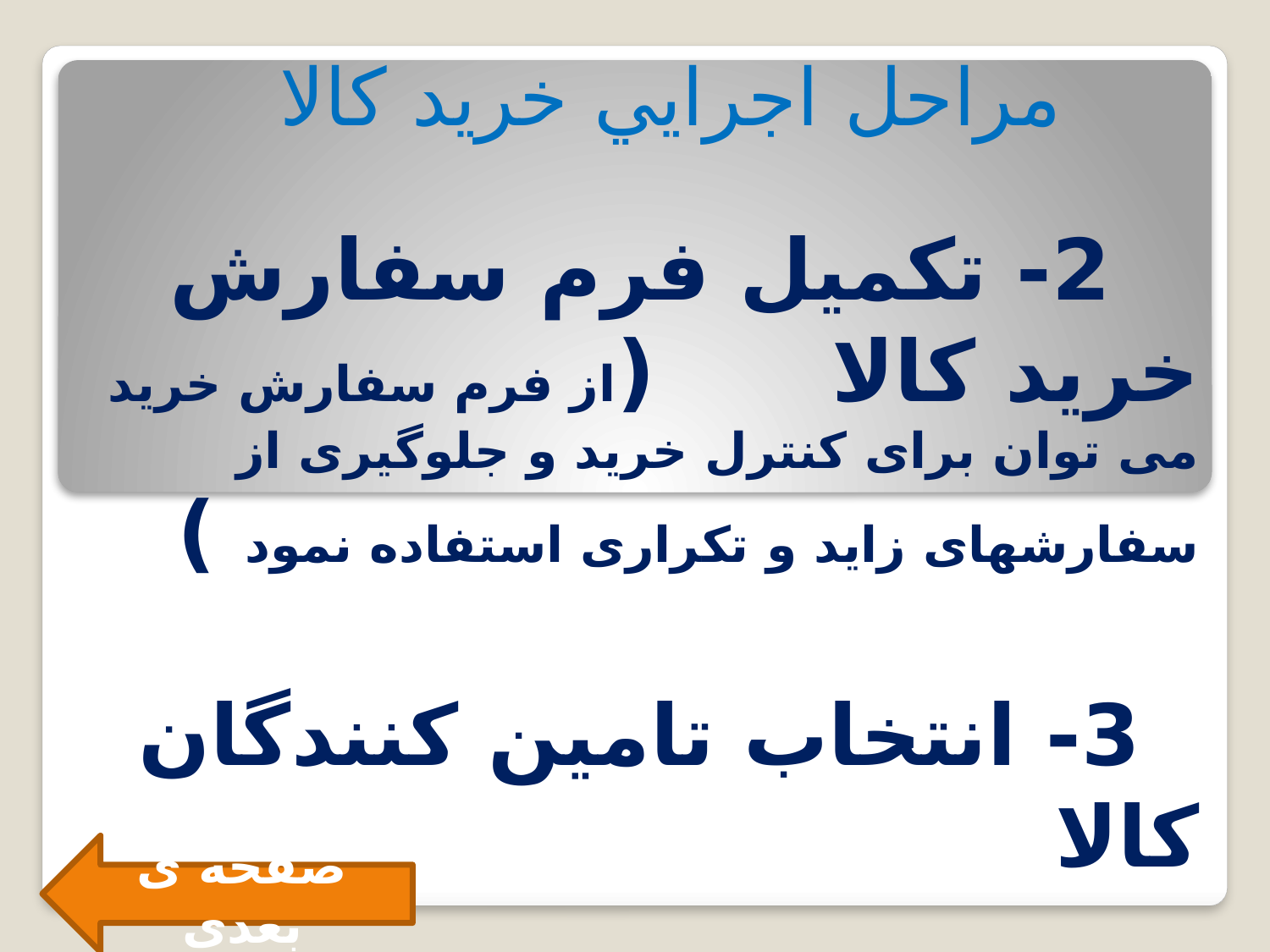

# مراحل اجرايي خريد كالا

   2- تكميل فرم سفارش خريد كالا      (از فرم سفارش خرید می توان برای کنترل خرید و جلوگیری از سفارشهای زاید و تکراری استفاده نمود )

  3- انتخاب تامين كنندگان كالا

صفحه ی بعدی